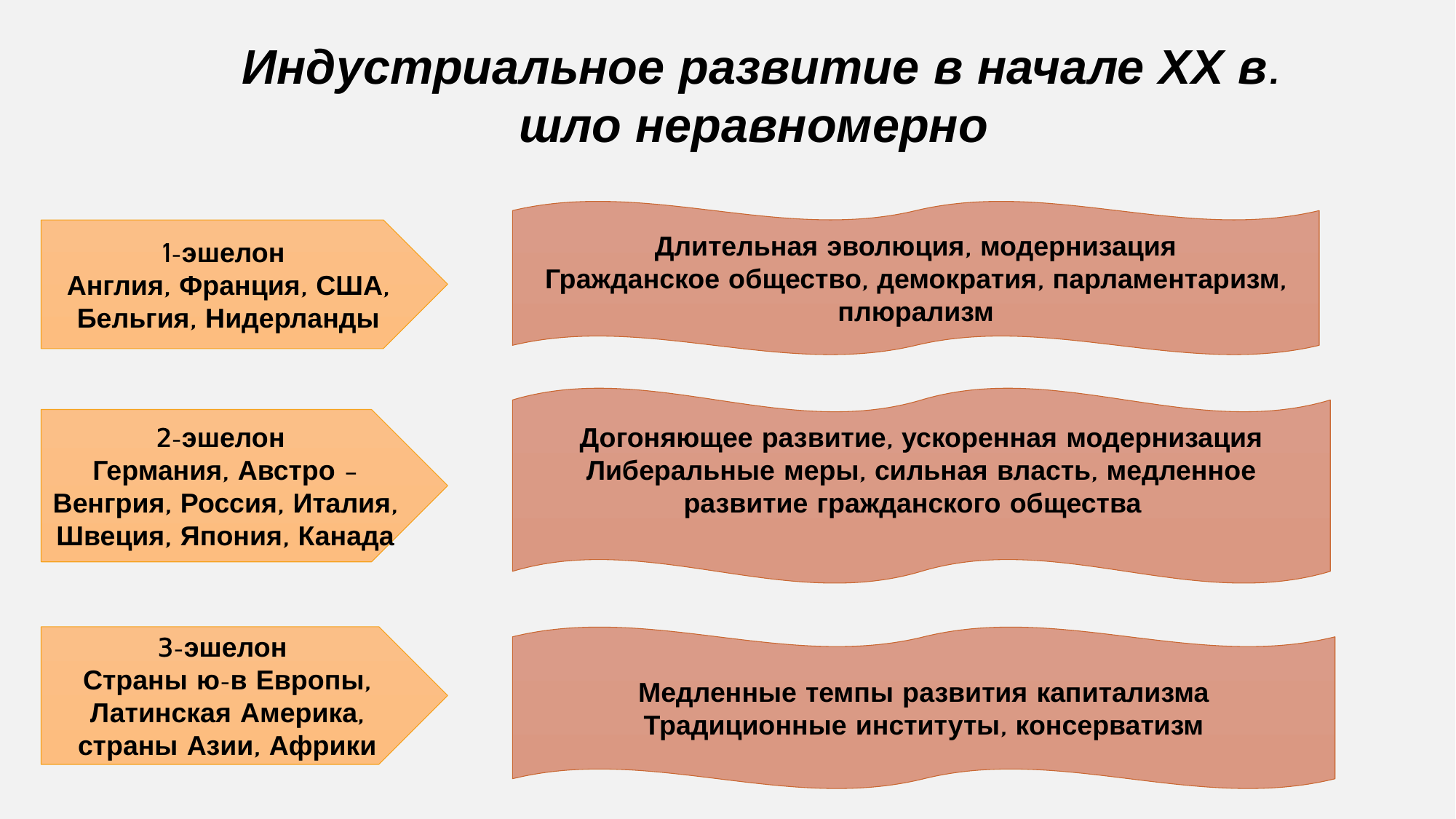

Индустриальное развитие в начале ХХ в. шло неравномерно
Длительная эволюция, модернизация
Гражданское общество, демократия, парламентаризм, плюрализм
1-эшелон
Англия, Франция, США, Бельгия, Нидерланды
Догоняющее развитие, ускоренная модернизация
Либеральные меры, сильная власть, медленное развитие гражданского общества

2-эшелон
Германия, Австро – Венгрия, Россия, Италия, Швеция, Япония, Канада
3-эшелон
Страны ю-в Европы, Латинская Америка, страны Азии, Африки
Медленные темпы развития капитализма
Традиционные институты, консерватизм